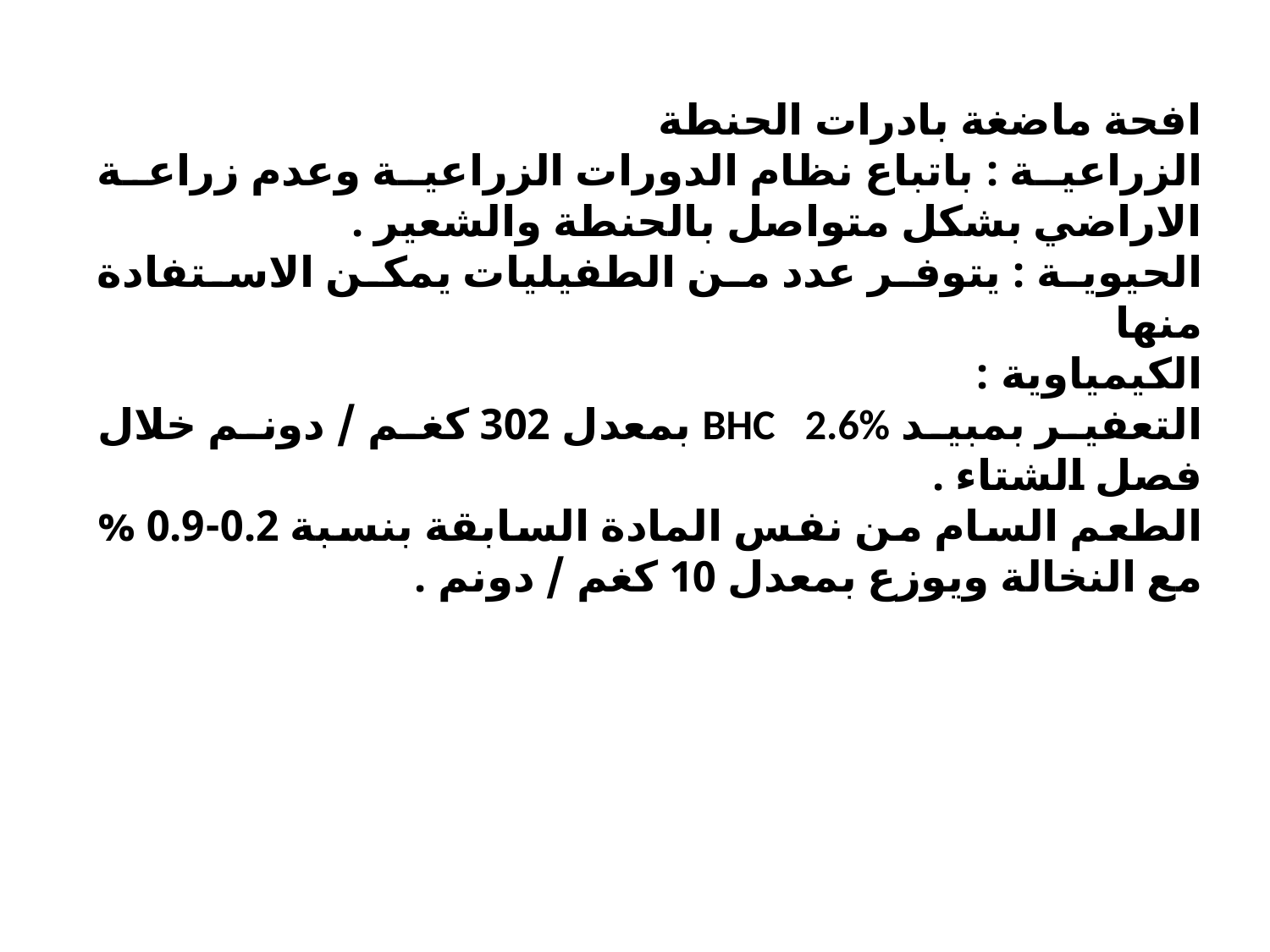

افحة ماضغة بادرات الحنطة
الزراعية : باتباع نظام الدورات الزراعية وعدم زراعة الاراضي بشكل متواصل بالحنطة والشعير .
الحيوية : يتوفر عدد من الطفيليات يمكن الاستفادة منها
الكيمياوية :
التعفير بمبيد BHC 2.6% بمعدل 302 كغم / دونم خلال فصل الشتاء .
الطعم السام من نفس المادة السابقة بنسبة 0.2-0.9 % مع النخالة ويوزع بمعدل 10 كغم / دونم .